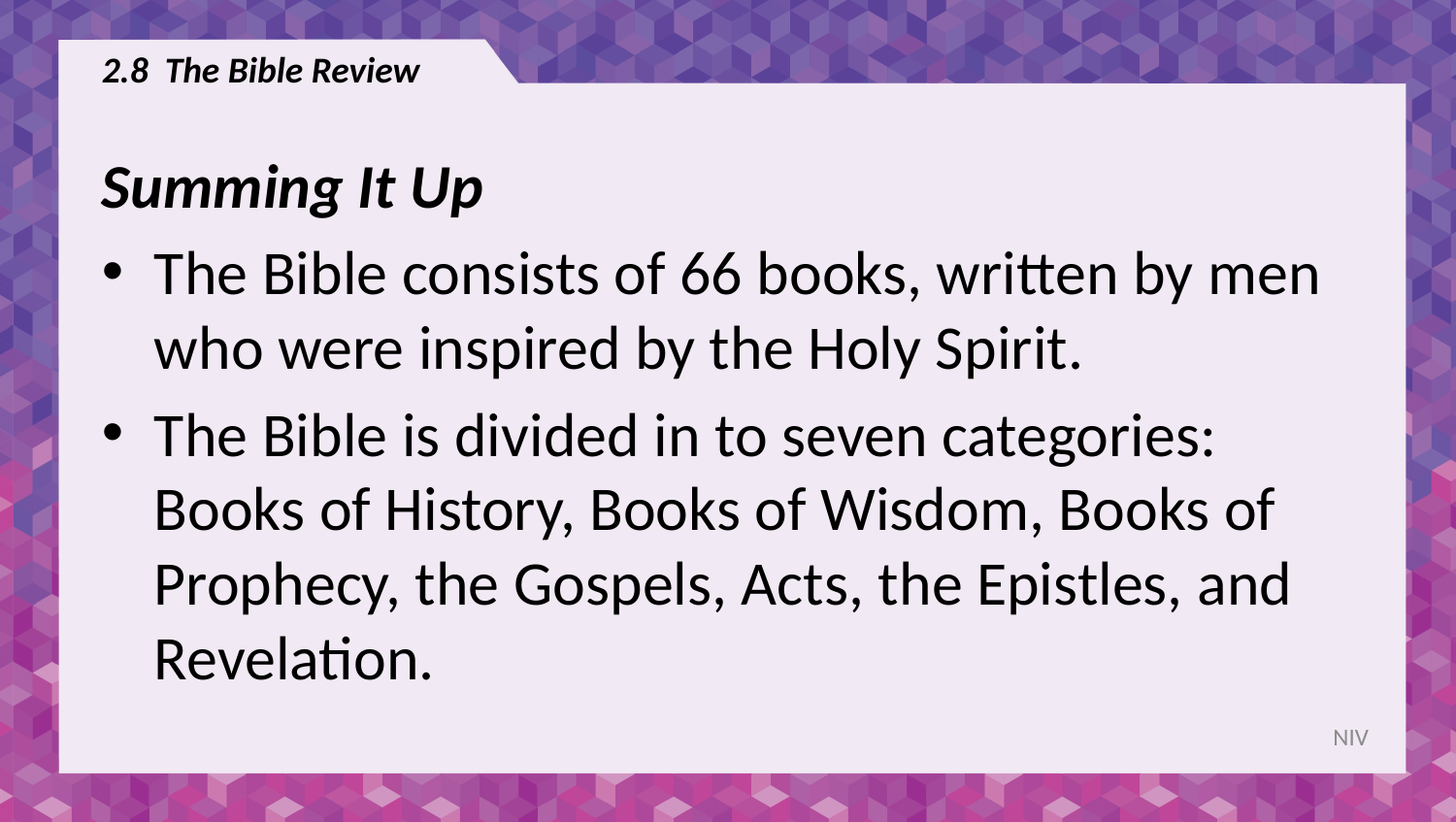

# 2.8  The Bible Review
Summing It Up
The Bible consists of 66 books, written by men who were inspired by the Holy Spirit.
The Bible is divided in to seven categories: Books of History, Books of Wisdom, Books of Prophecy, the Gospels, Acts, the Epistles, and Revelation.
NIV